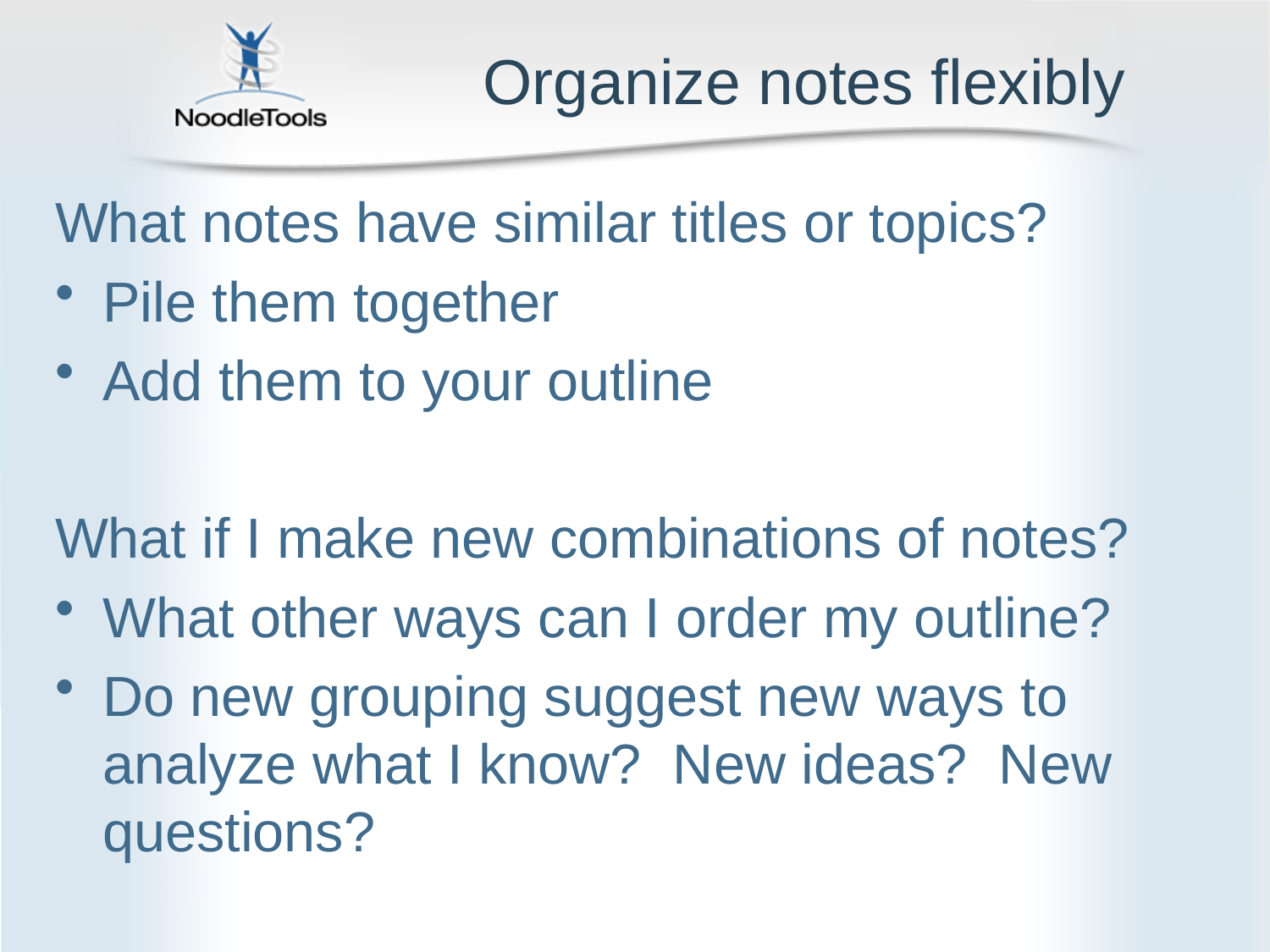

# Organize notes flexibly
What notes have similar titles or topics?
Pile them together
Add them to your outline

What if I make new combinations of notes?
What other ways can I order my outline?
Do new grouping suggest new ways to analyze what I know?  New ideas?  New questions?